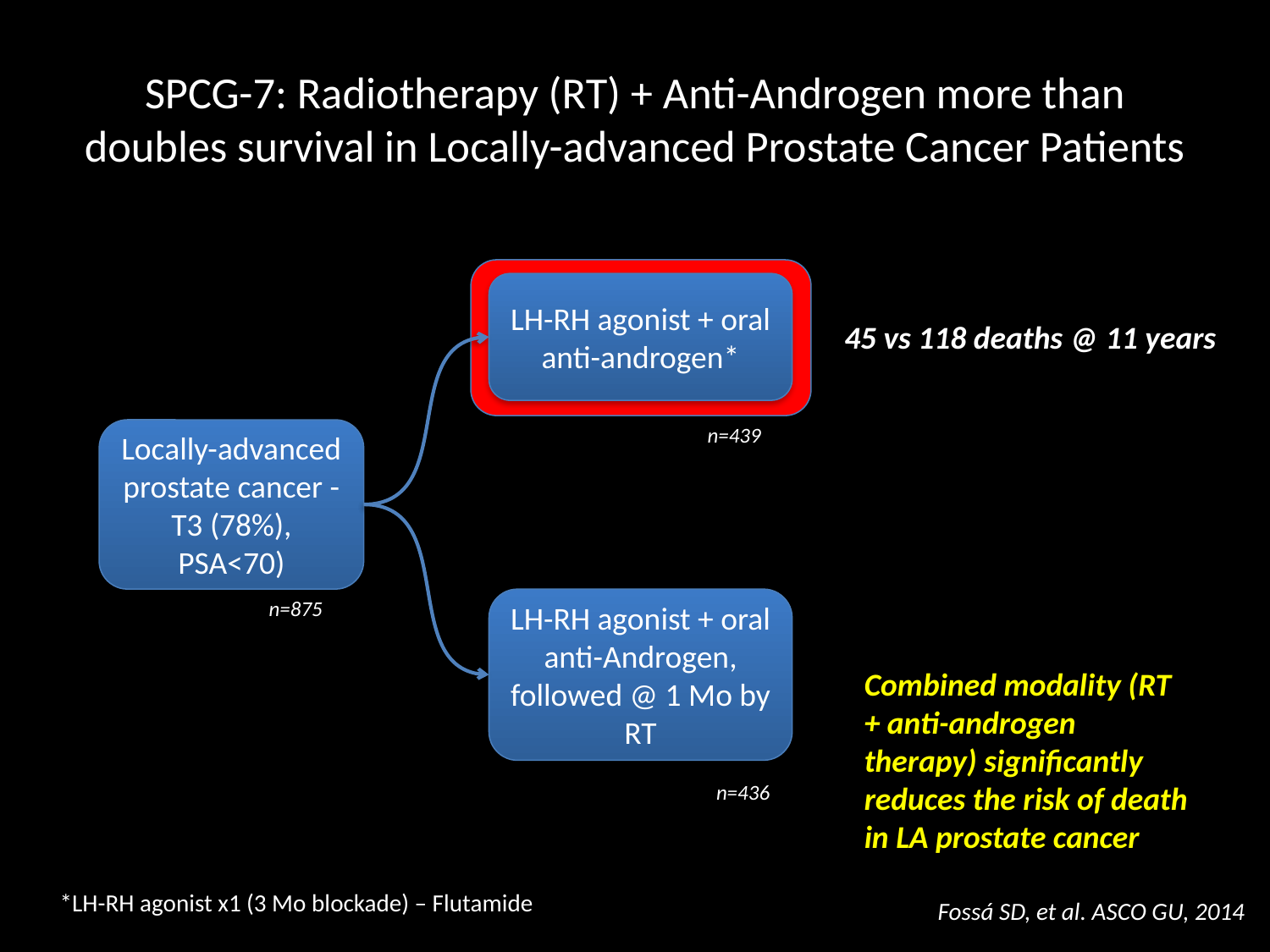

# SPCG-7: Radiotherapy (RT) + Anti-Androgen more than doubles survival in Locally-advanced Prostate Cancer Patients

LH-RH agonist + oral anti-androgen*
45 vs 118 deaths @ 11 years
n=439
Locally-advanced prostate cancer - T3 (78%), PSA<70)
LH-RH agonist + oral anti-Androgen, followed @ 1 Mo by RT
n=875
Combined modality (RT + anti-androgen therapy) significantly reduces the risk of death in LA prostate cancer
n=436
*LH-RH agonist x1 (3 Mo blockade) – Flutamide
Fossá SD, et al. ASCO GU, 2014